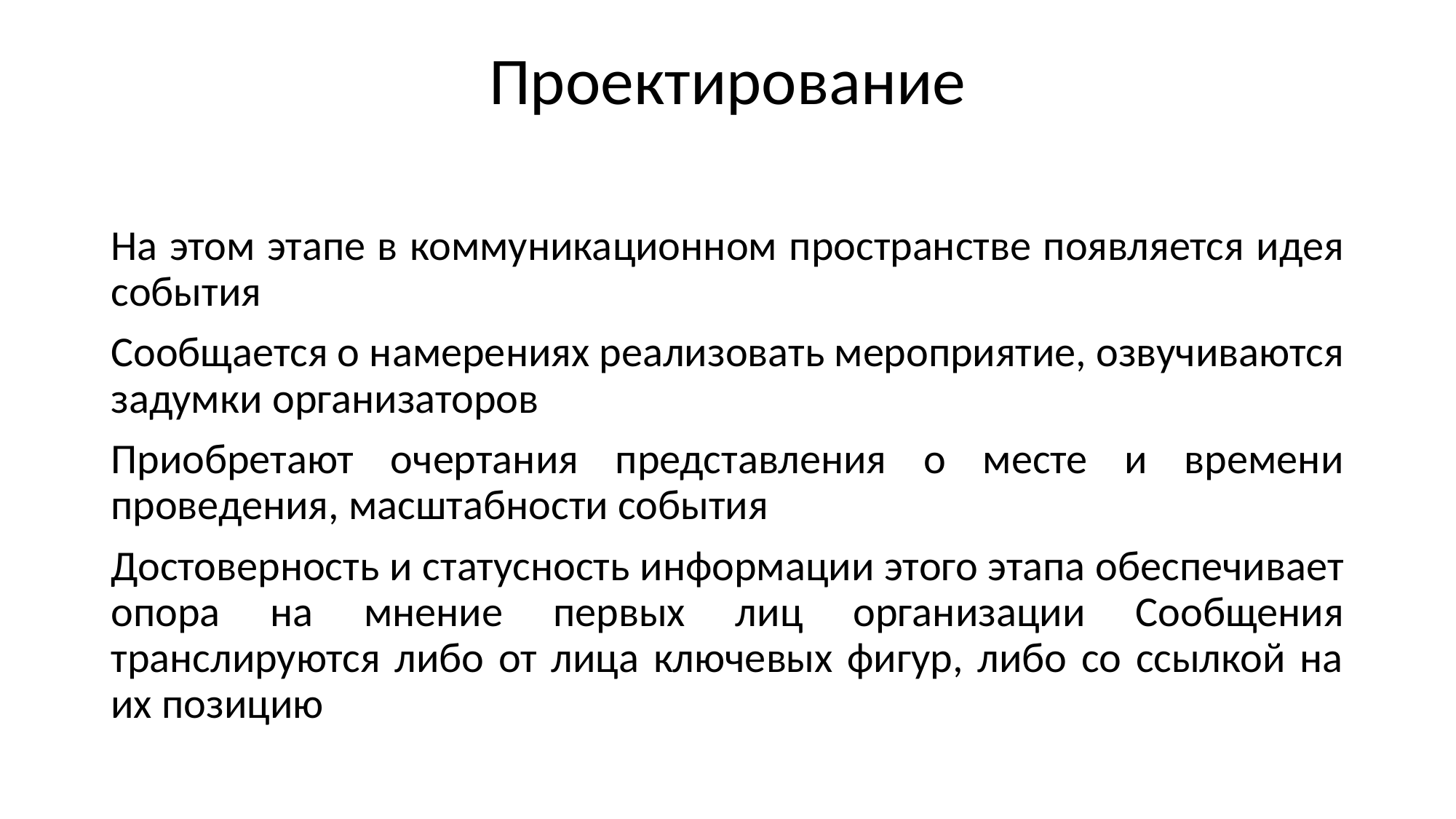

# Проектирование
На этом этапе в коммуникационном пространстве появляется идея события
Сообщается о намерениях реализовать мероприятие, озвучиваются задумки организаторов
Приобретают очертания представления о месте и времени проведения, масштабности события
Достоверность и статусность информации этого этапа обеспечивает опора на мнение первых лиц организации Сообщения транслируются либо от лица ключевых фигур, либо со ссылкой на их позицию